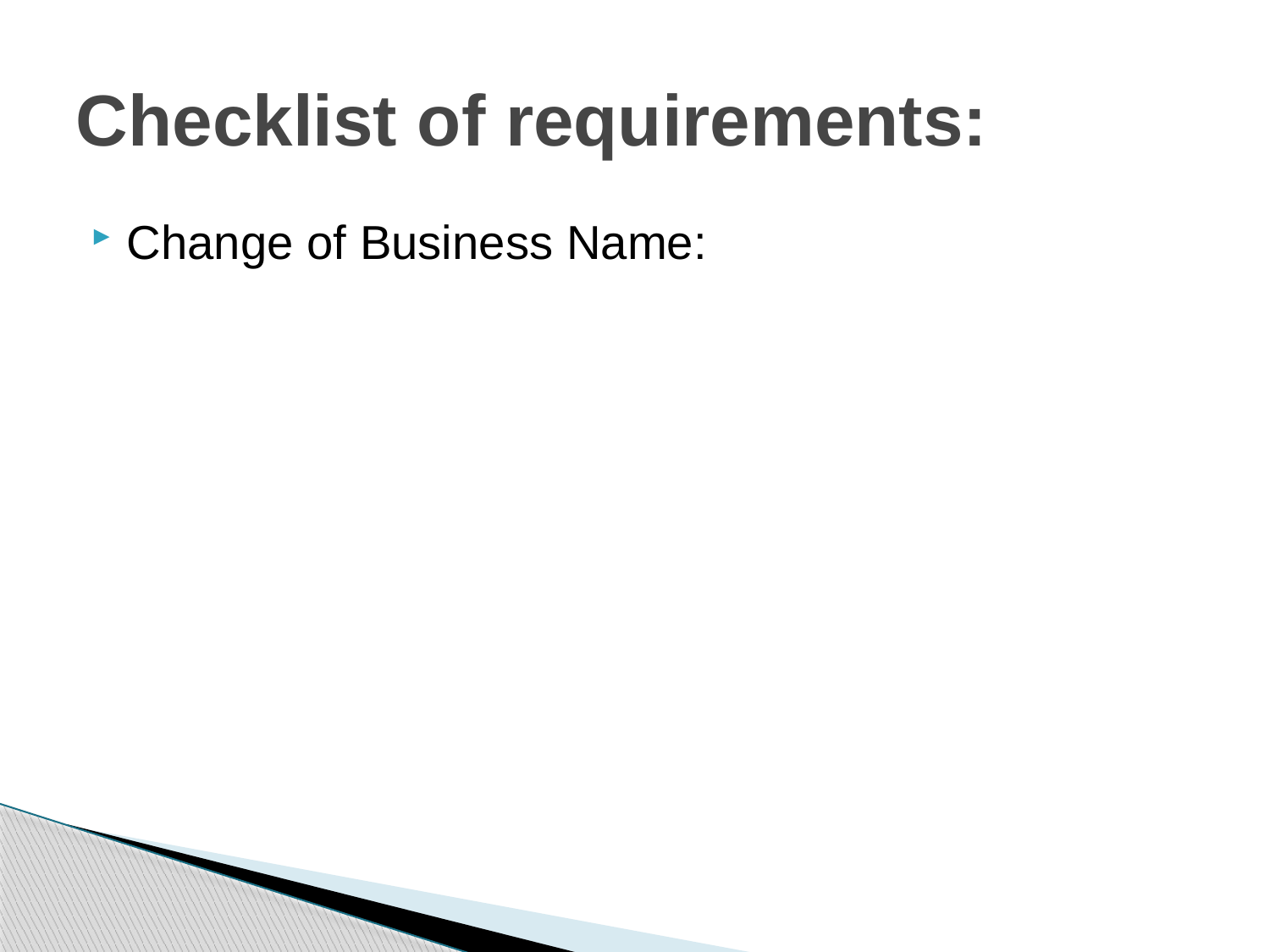

# Checklist of requirements:
Change of Business Name: